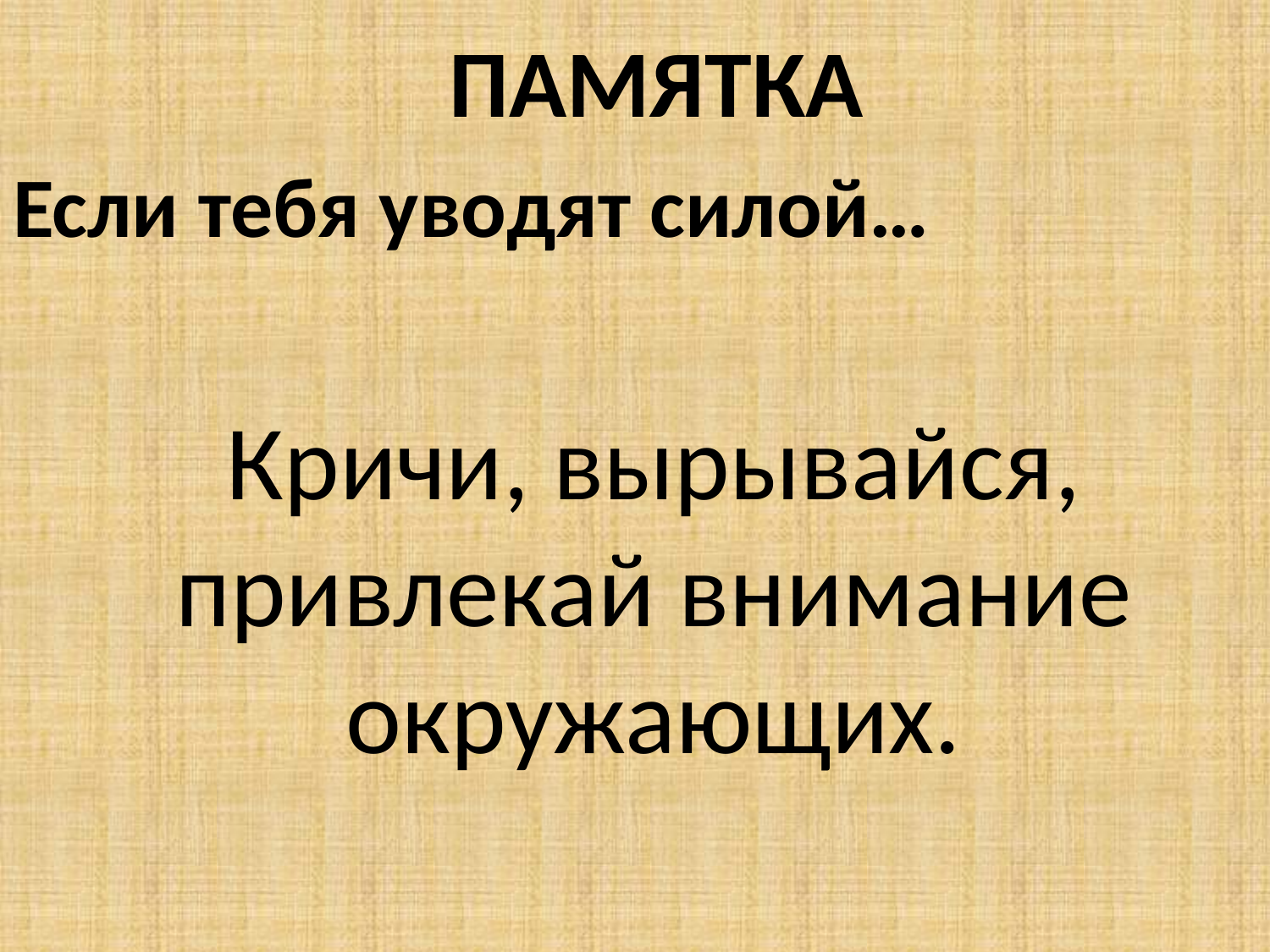

# ПАМЯТКА
Если тебя уводят силой…

Кричи, вырывайся, привлекай внимание окружающих.